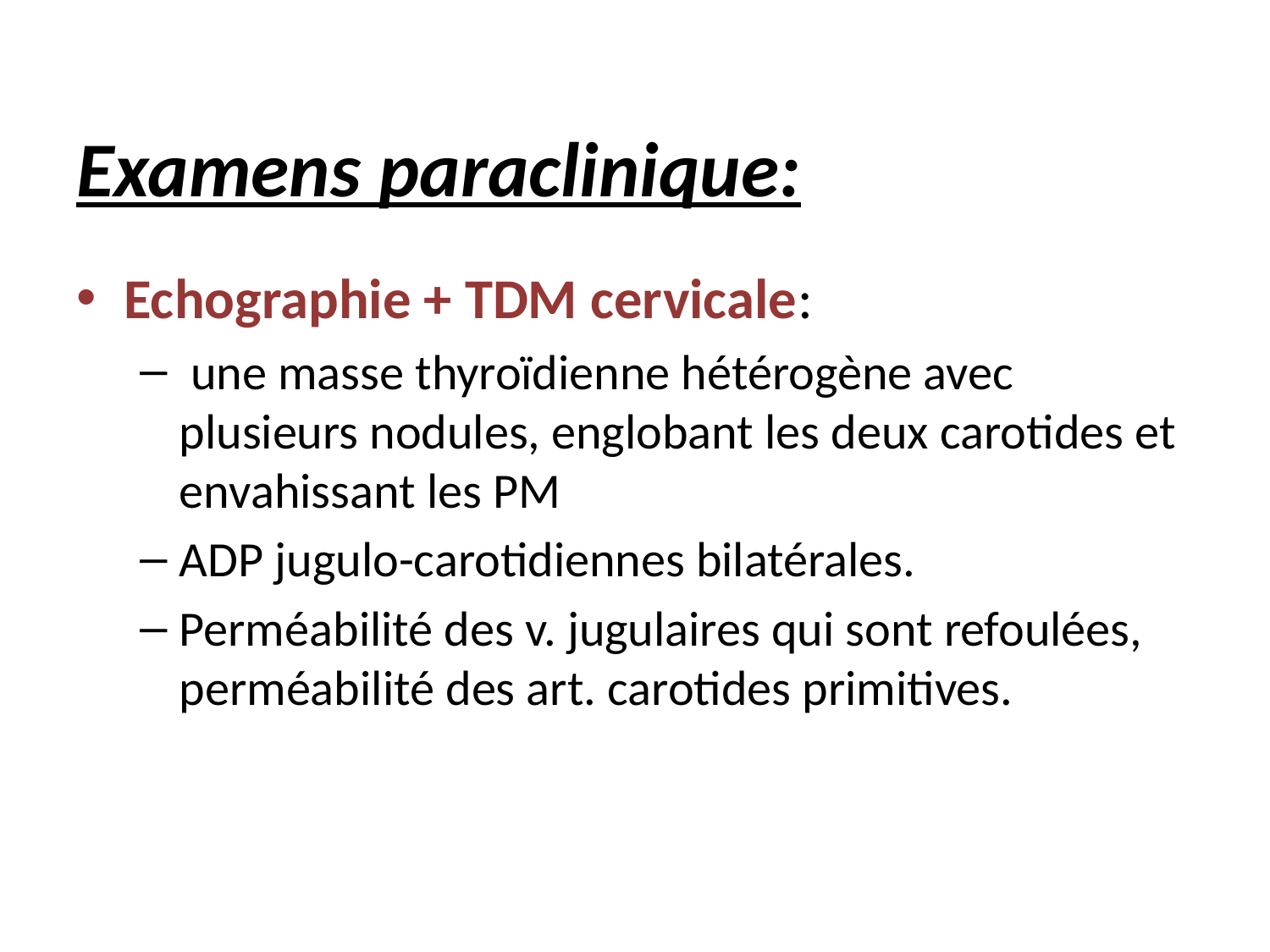

# Examens paraclinique:
Echographie + TDM cervicale:
 une masse thyroïdienne hétérogène avec plusieurs nodules, englobant les deux carotides et envahissant les PM
ADP jugulo-carotidiennes bilatérales.
Perméabilité des v. jugulaires qui sont refoulées, perméabilité des art. carotides primitives.